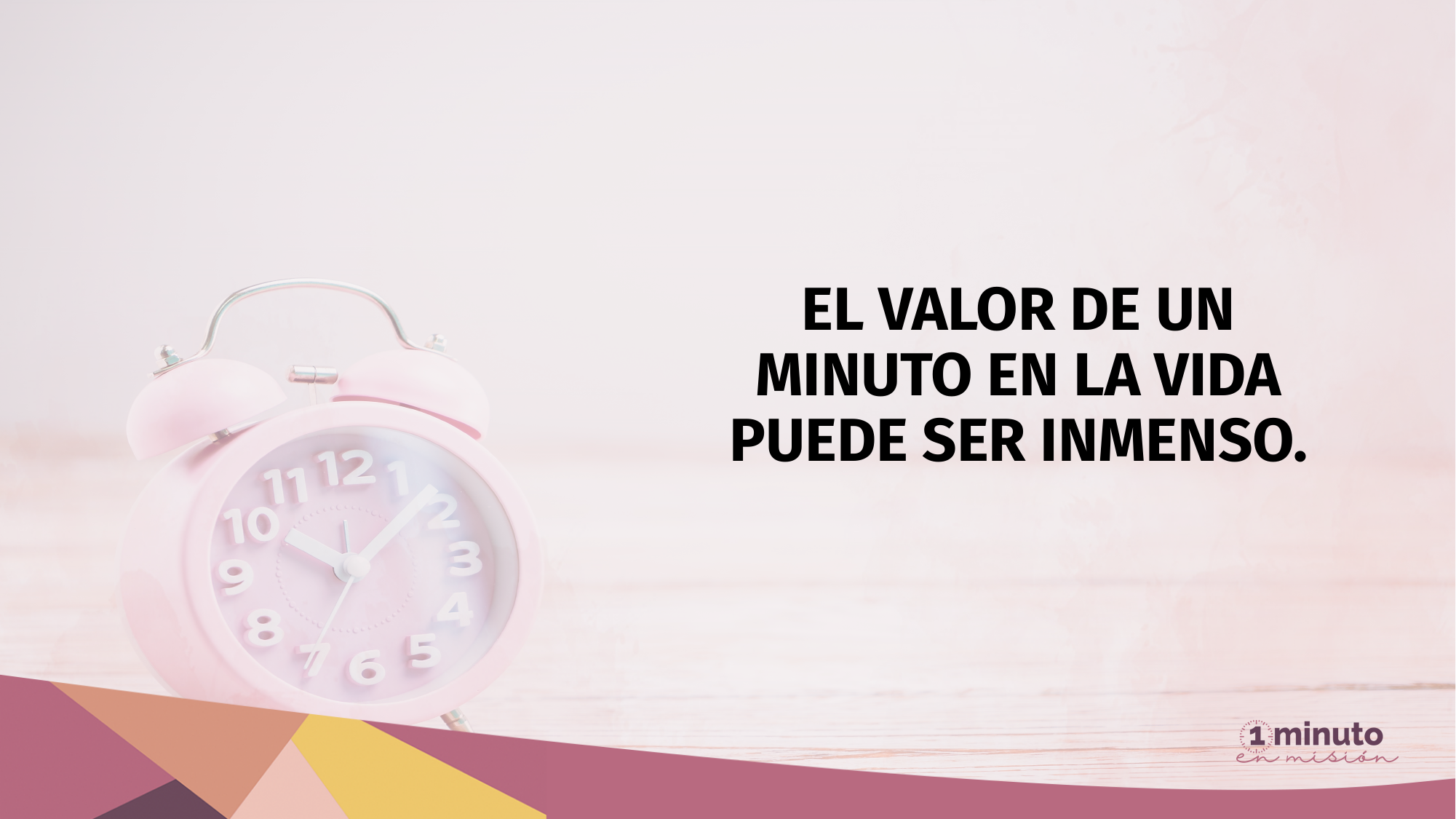

El valor de un minuto en la vida puede ser inmenso.